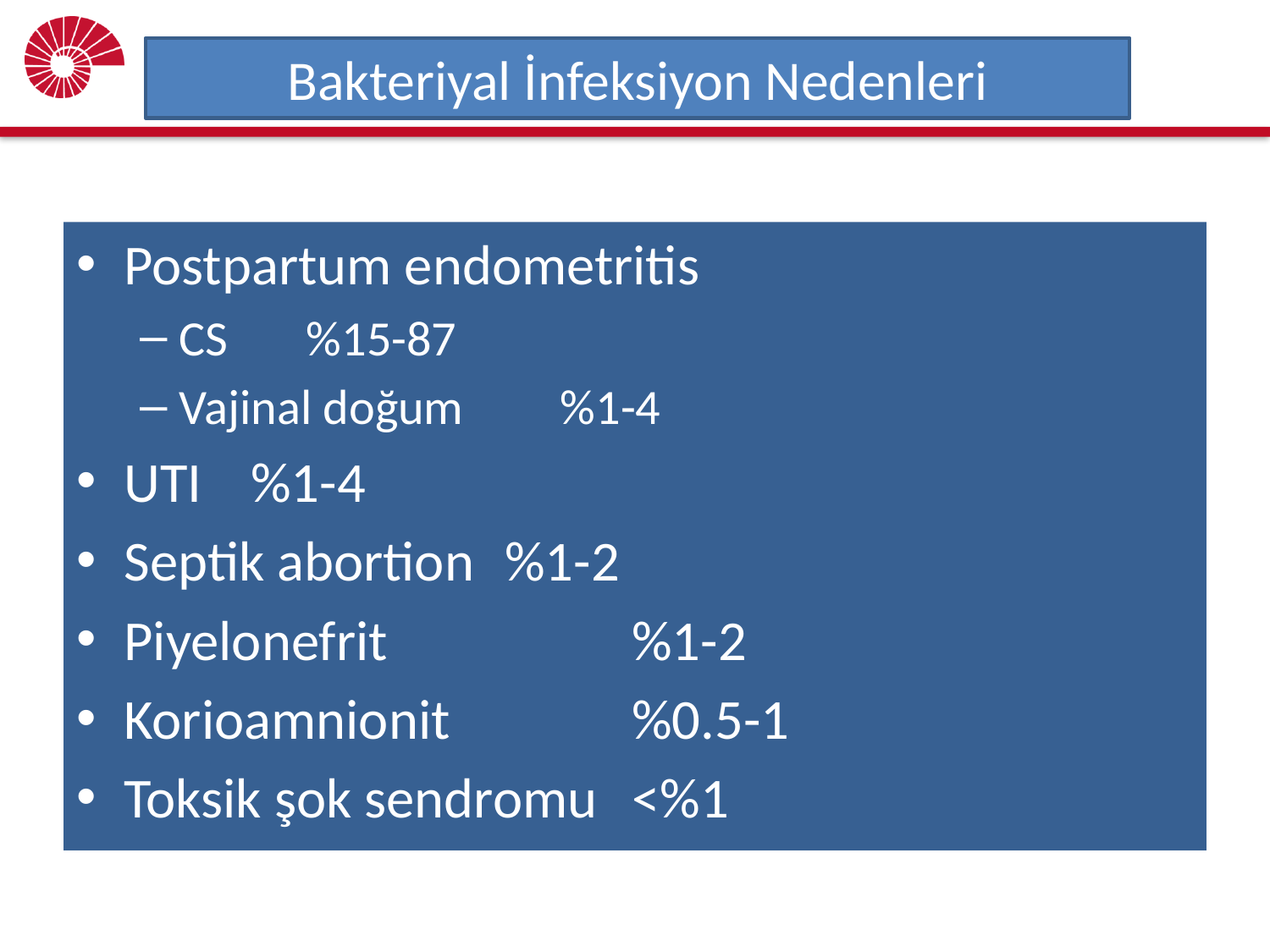

# Bakteriyal İnfeksiyon Nedenleri
Postpartum endometritis
CS 	%15-87
Vajinal doğum	%1-4
UTI 	%1-4
Septik abortion	%1-2
Piyelonefrit		%1-2
Korioamnionit		%0.5-1
Toksik şok sendromu	<%1